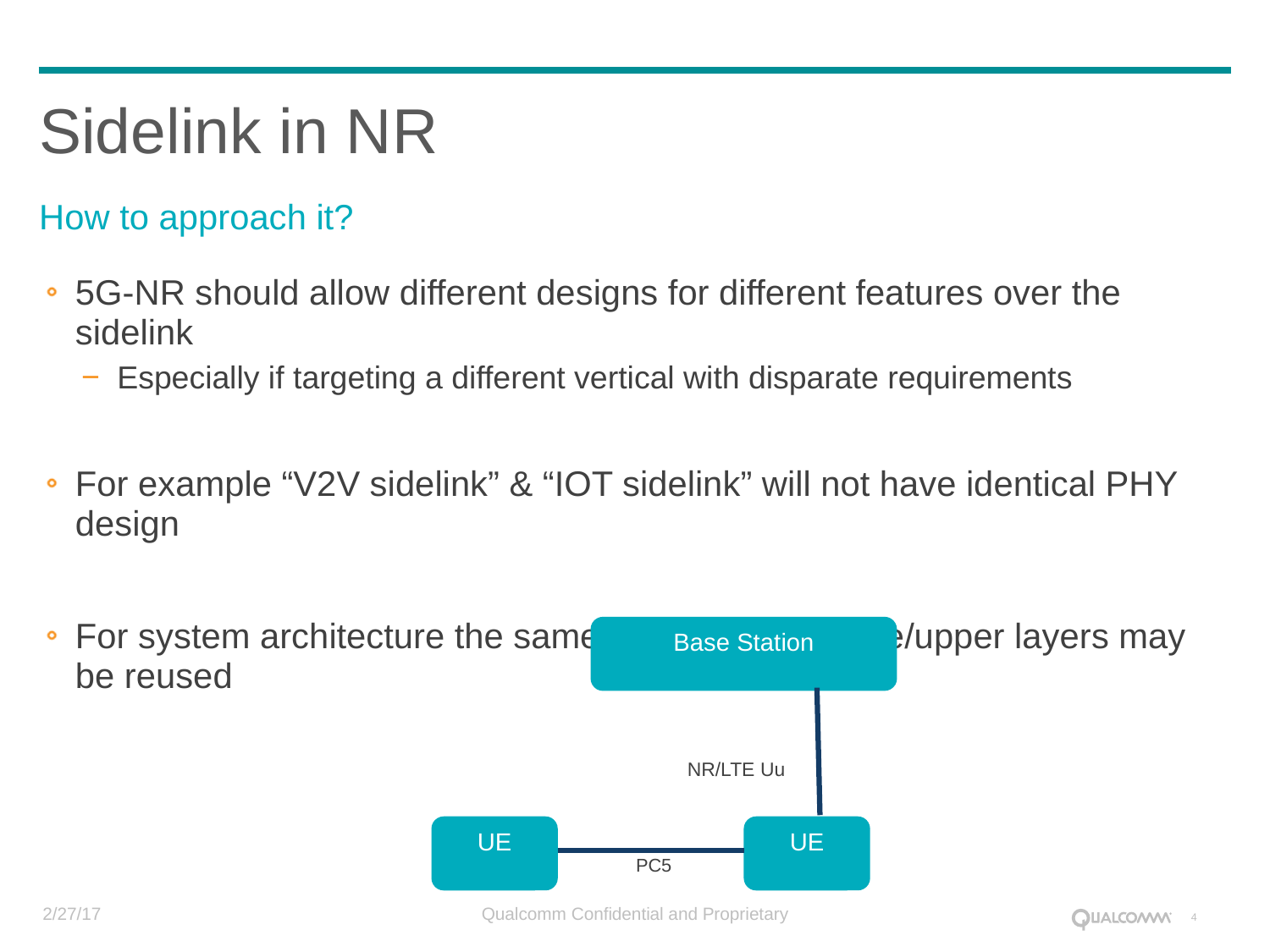

# Sidelink in NR
How to approach it?
5G-NR should allow different designs for different features over the sidelink
Especially if targeting a different vertical with disparate requirements

For example “V2V sidelink” & “IOT sidelink” will not have identical PHY design

For system architecture the same logical architecture/upper layers may be reused
Base Station
NR/LTE Uu
UE
UE
PC5